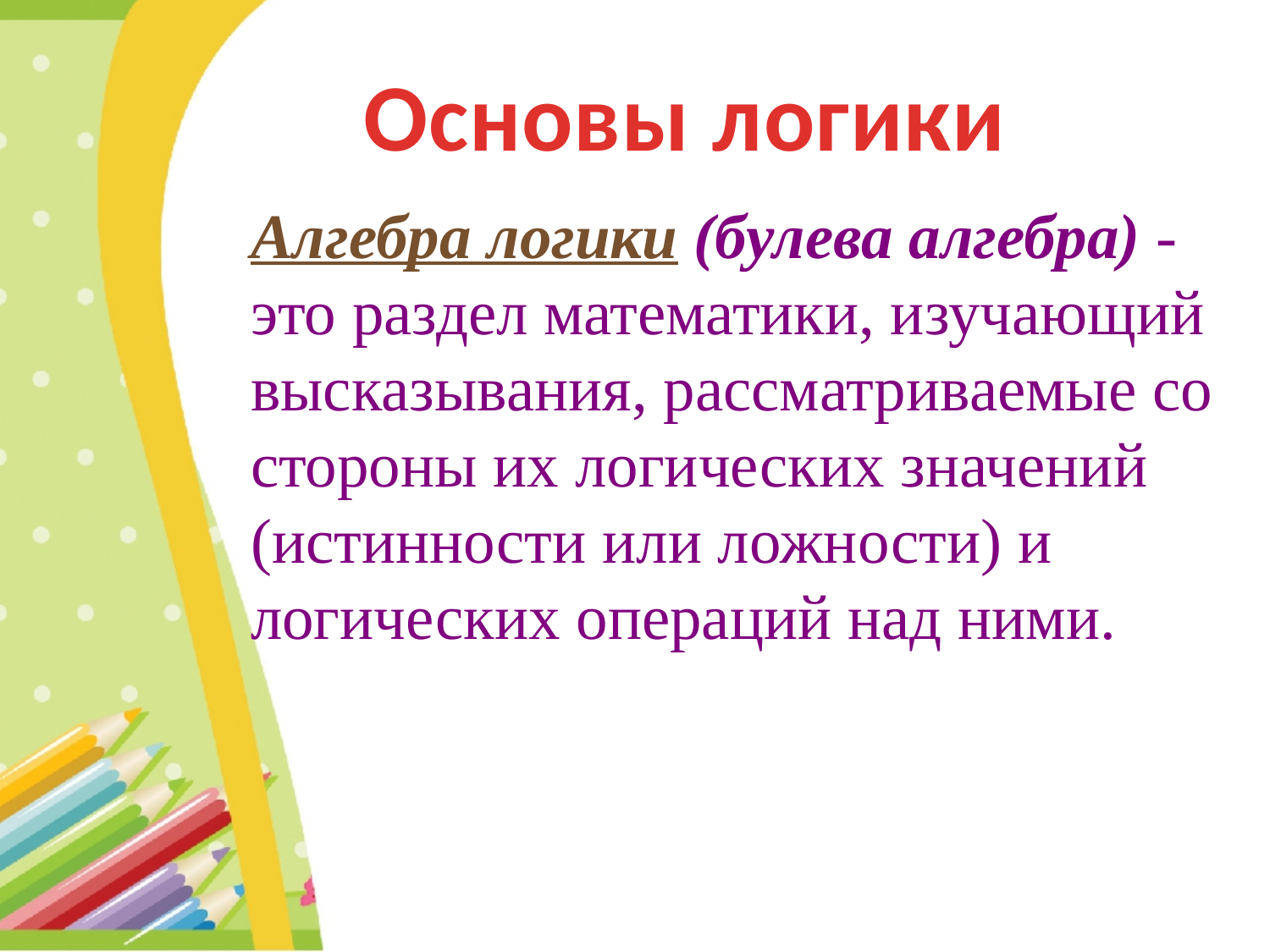

Основы логики
Алгебра логики (булева алгебра) - это раздел математики, изучающий высказывания, рассматриваемые со стороны их логических значений (истинности или ложности) и логических операций над ними.